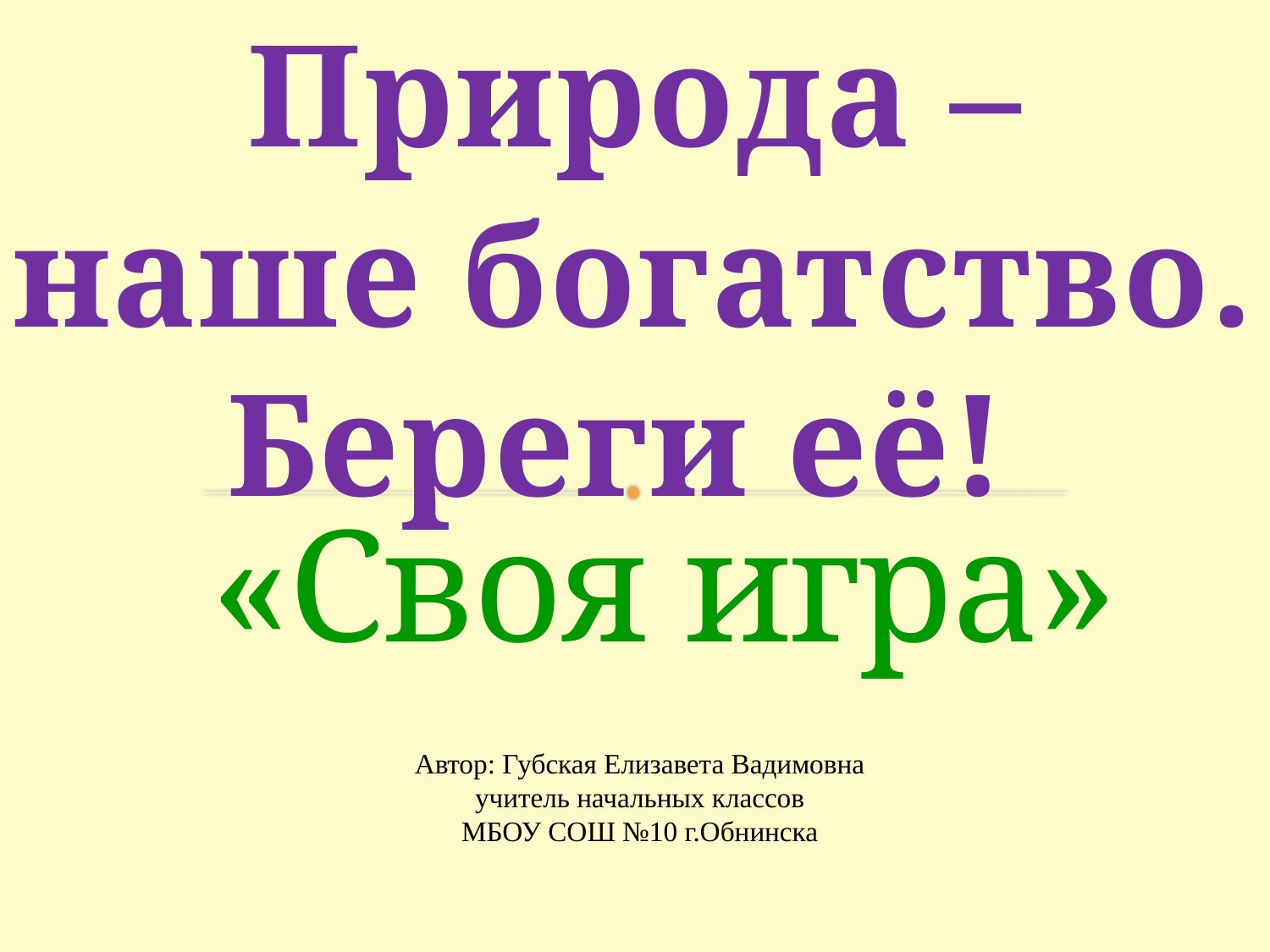

Природа –
наше богатство. Береги её!
# «Своя игра»
Автор: Губская Елизавета Вадимовна
учитель начальных классов
МБОУ СОШ №10 г.Обнинска